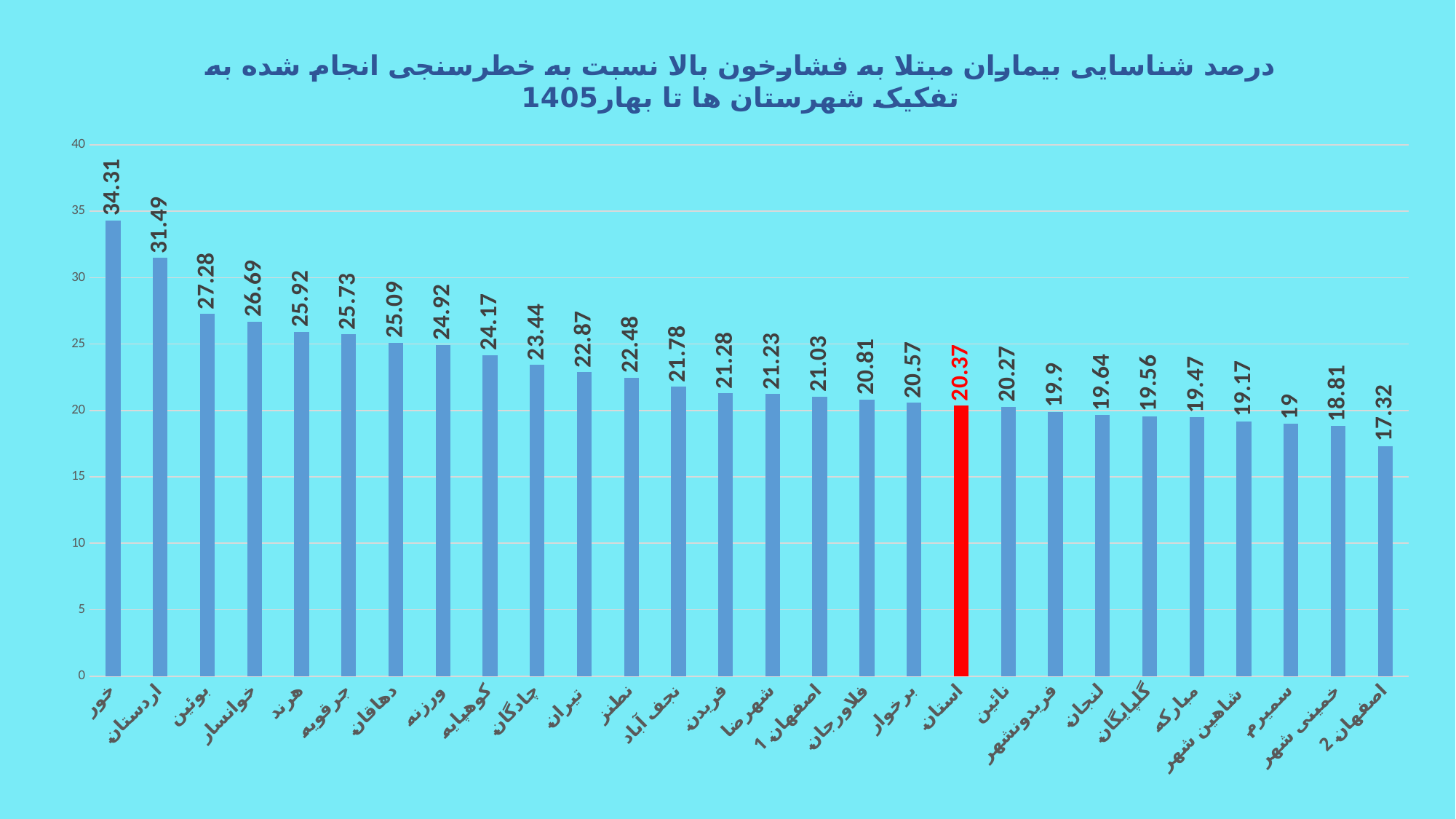

### Chart: درصد شناسایی بیماران مبتلا به فشارخون بالا نسبت به خطرسنجی انجام شده به تفکیک شهرستان ها تا بهار1405

| Category | شیوع فشارخون تا بهار1405 |
|---|---|
| خور | 34.31 |
| اردستان | 31.49 |
| بوئین | 27.28 |
| خوانسار | 26.69 |
| هرند | 25.92 |
| جرقویه | 25.73 |
| دهاقان | 25.09 |
| ورزنه | 24.92 |
| کوهپایه | 24.17 |
| چادگان | 23.44 |
| تیران  | 22.87 |
| نطنز | 22.48 |
| نجف آباد | 21.78 |
| فریدن | 21.28 |
| شهرضا | 21.23 |
| اصفهان 1 | 21.03 |
| فلاورجان | 20.81 |
| برخوار | 20.57 |
| استان | 20.37 |
| نائین | 20.27 |
| فریدونشهر | 19.9 |
| لنجان | 19.64 |
| گلپایگان | 19.56 |
| مبارکه | 19.47 |
| شاهین شهر  | 19.17 |
| سمیرم | 19.0 |
| خمینی شهر | 18.81 |
| اصفهان 2 | 17.32 |